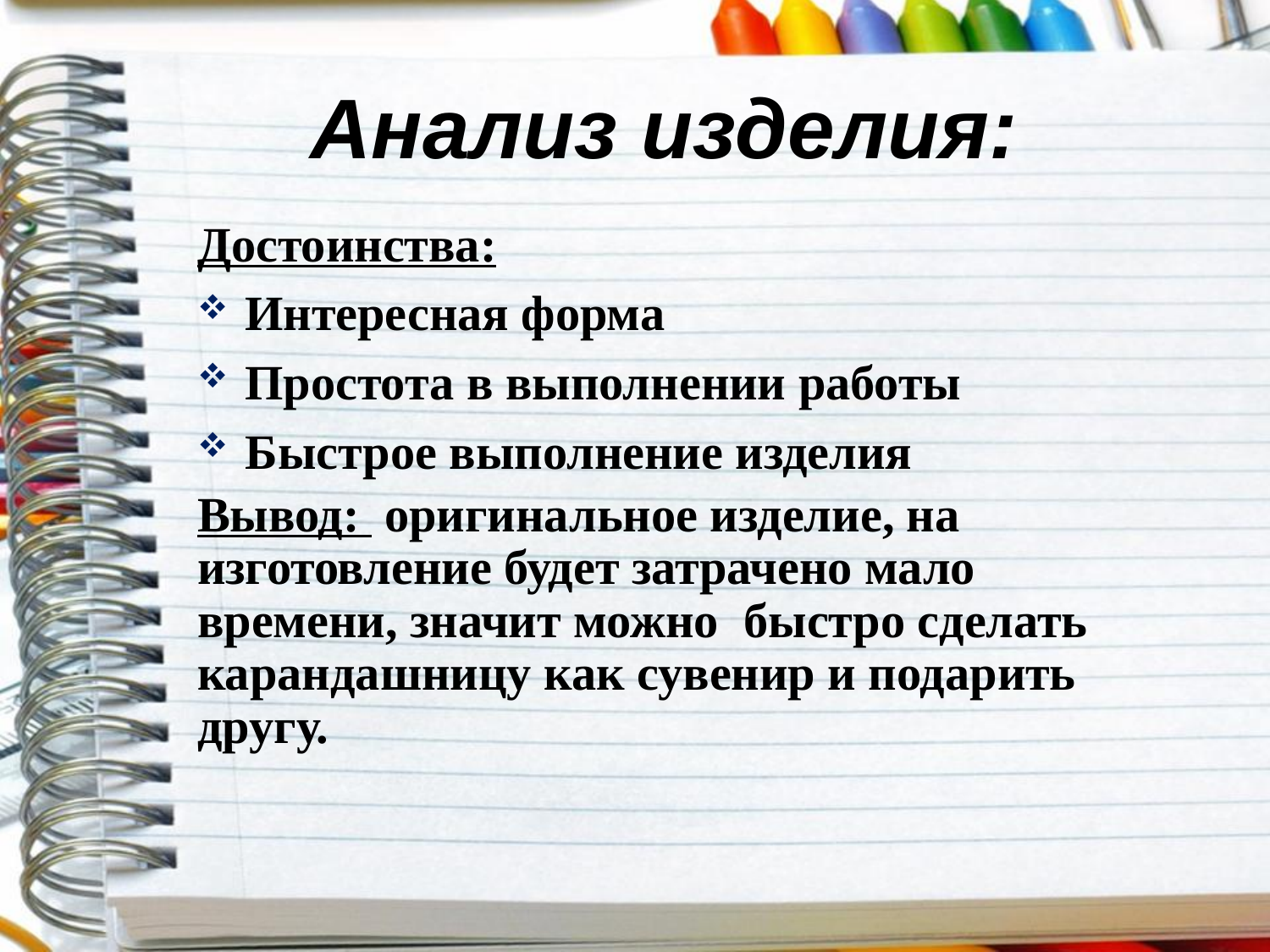

# Анализ изделия:
Достоинства:
Интересная форма
Простота в выполнении работы
Быстрое выполнение изделия
Вывод:  оригинальное изделие, на изготовление будет затрачено мало времени, значит можно  быстро сделать карандашницу как сувенир и подарить другу.